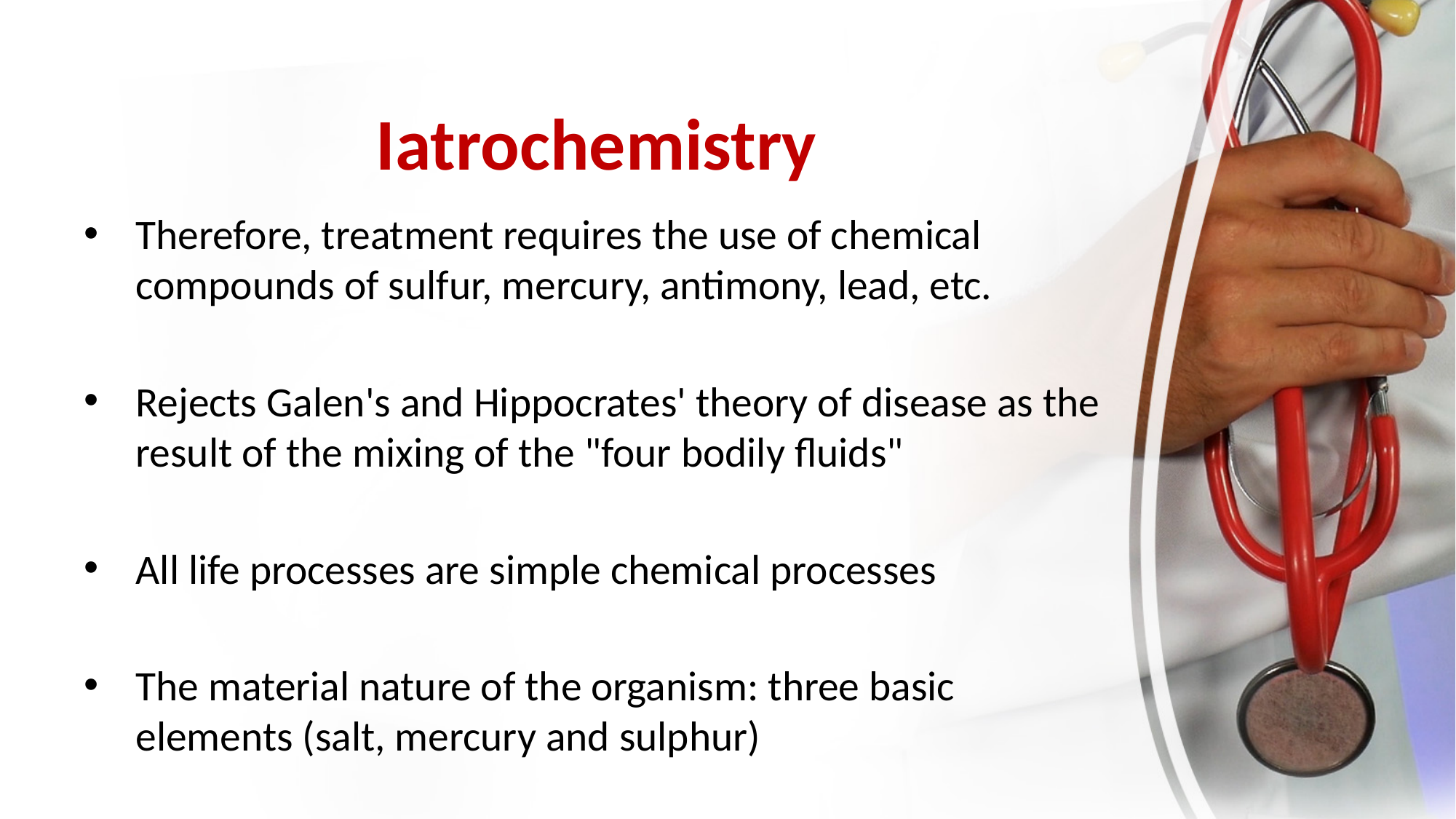

# Iatrochemistry
Therefore, treatment requires the use of chemical compounds of sulfur, mercury, antimony, lead, etc.

Rejects Galen's and Hippocrates' theory of disease as the result of the mixing of the "four bodily fluids"

All life processes are simple chemical processes

The material nature of the organism: three basic elements (salt, mercury and sulphur)